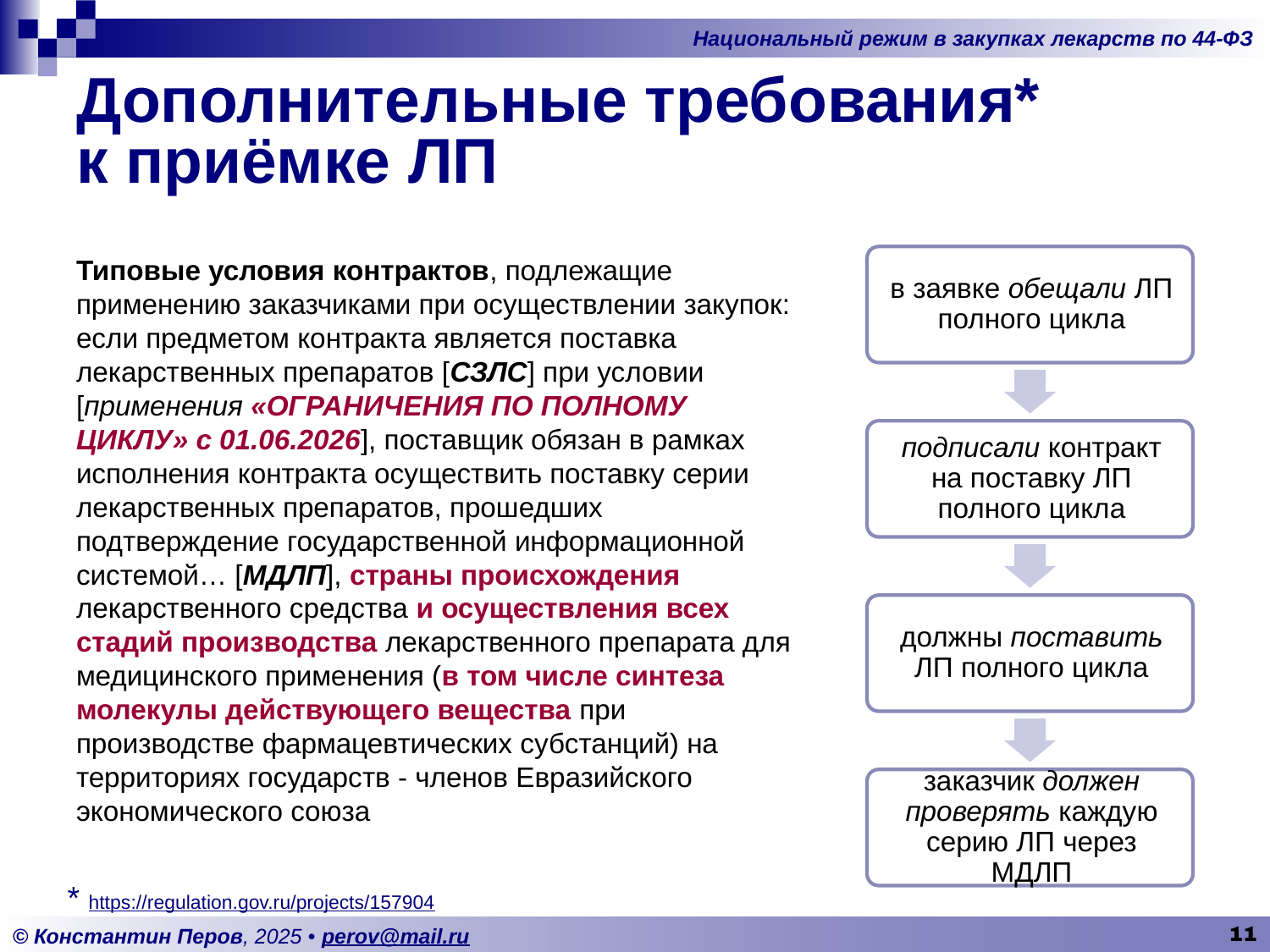

# Дополнительные требования* к приёмке ЛП
в заявке обещали ЛП полного цикла

подписали контракт на поставку ЛП полного цикла

должны поставить ЛП полного цикла

заказчик должен проверять каждую серию ЛП через МДЛП
Типовые условия контрактов, подлежащие применению заказчиками при осуществлении закупок: если предметом контракта является поставка лекарственных препаратов [СЗЛС] при условии [применения «ОГРАНИЧЕНИЯ ПО ПОЛНОМУ ЦИКЛУ» с 01.06.2026], поставщик обязан в рамках исполнения контракта осуществить поставку серии лекарственных препаратов, прошедших подтверждение государственной информационной системой… [МДЛП], страны происхождения лекарственного средства и осуществления всех стадий производства лекарственного препарата для медицинского применения (в том числе синтеза молекулы действующего вещества при производстве фармацевтических субстанций) на территориях государств - членов Евразийского экономического союза
* https://regulation.gov.ru/projects/157904
11